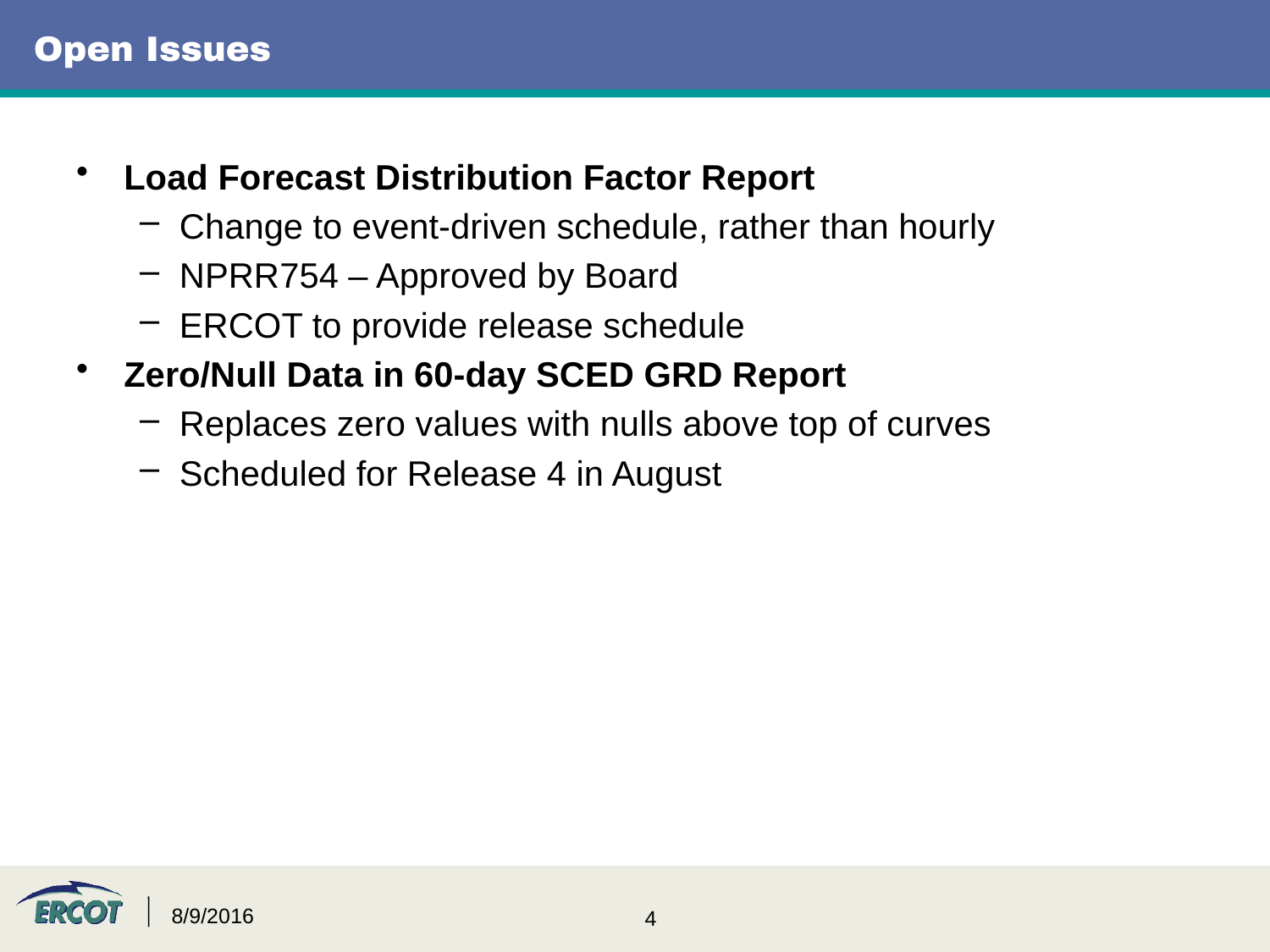

# Open Issues
Load Forecast Distribution Factor Report
Change to event-driven schedule, rather than hourly
NPRR754 – Approved by Board
ERCOT to provide release schedule
Zero/Null Data in 60-day SCED GRD Report
Replaces zero values with nulls above top of curves
Scheduled for Release 4 in August
8/9/2016